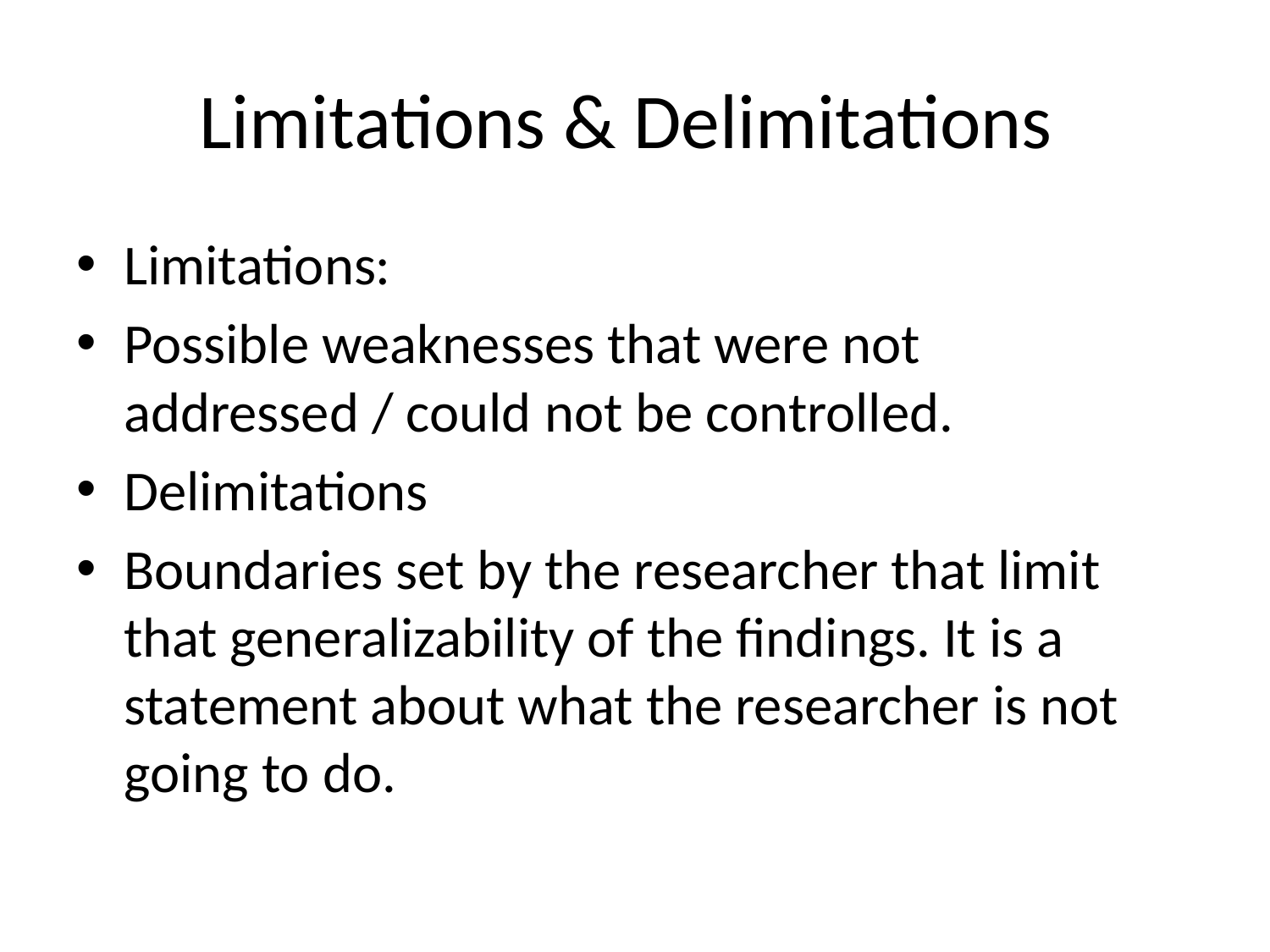

# Limitations & Delimitations
Limitations:
Possible weaknesses that were not addressed / could not be controlled.
Delimitations
Boundaries set by the researcher that limit that generalizability of the findings. It is a statement about what the researcher is not going to do.